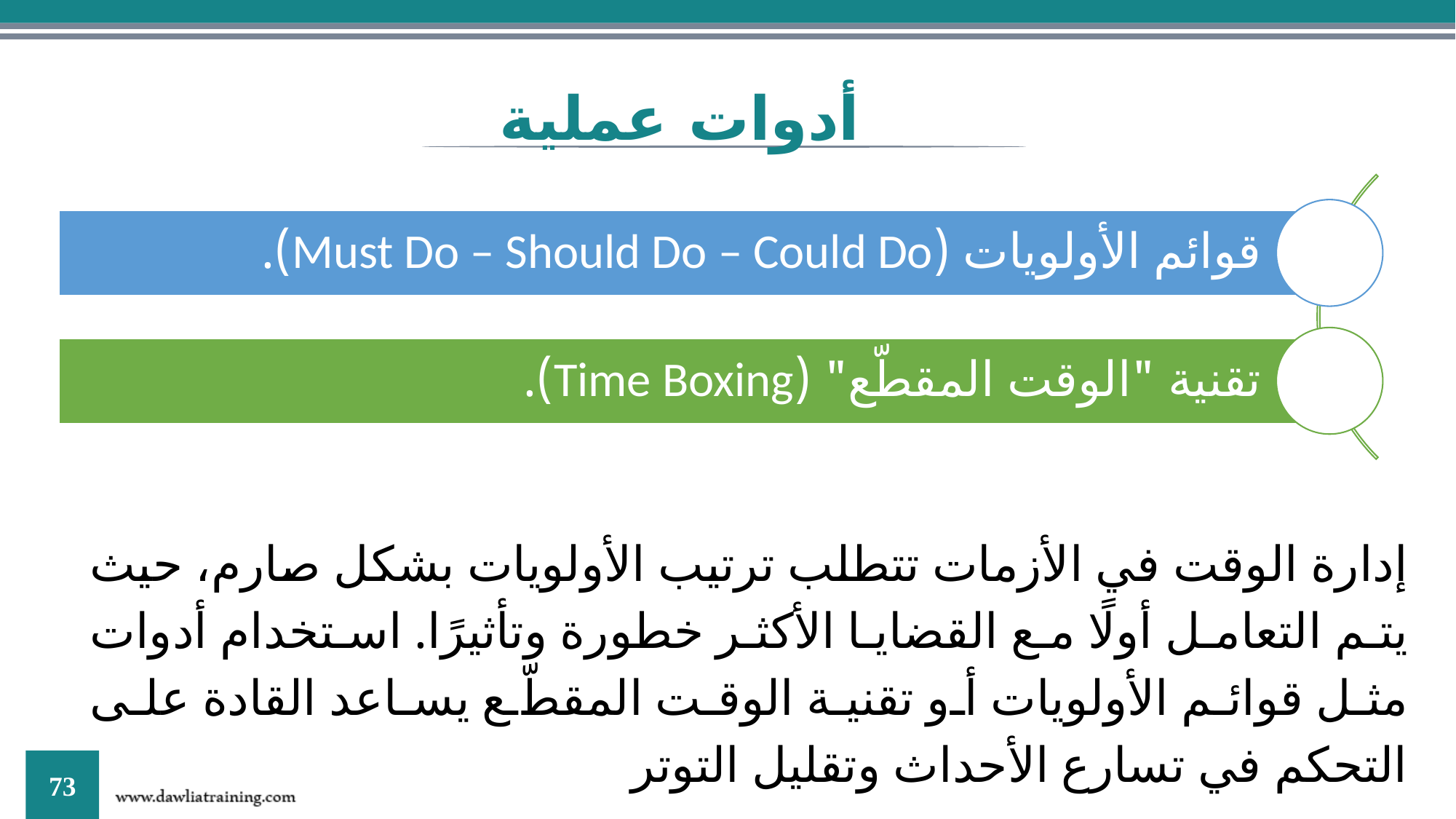

أدوات عملية
قوائم الأولويات (Must Do – Should Do – Could Do).
تقنية "الوقت المقطّع" (Time Boxing).
إدارة الوقت في الأزمات تتطلب ترتيب الأولويات بشكل صارم، حيث يتم التعامل أولًا مع القضايا الأكثر خطورة وتأثيرًا. استخدام أدوات مثل قوائم الأولويات أو تقنية الوقت المقطّع يساعد القادة على التحكم في تسارع الأحداث وتقليل التوتر